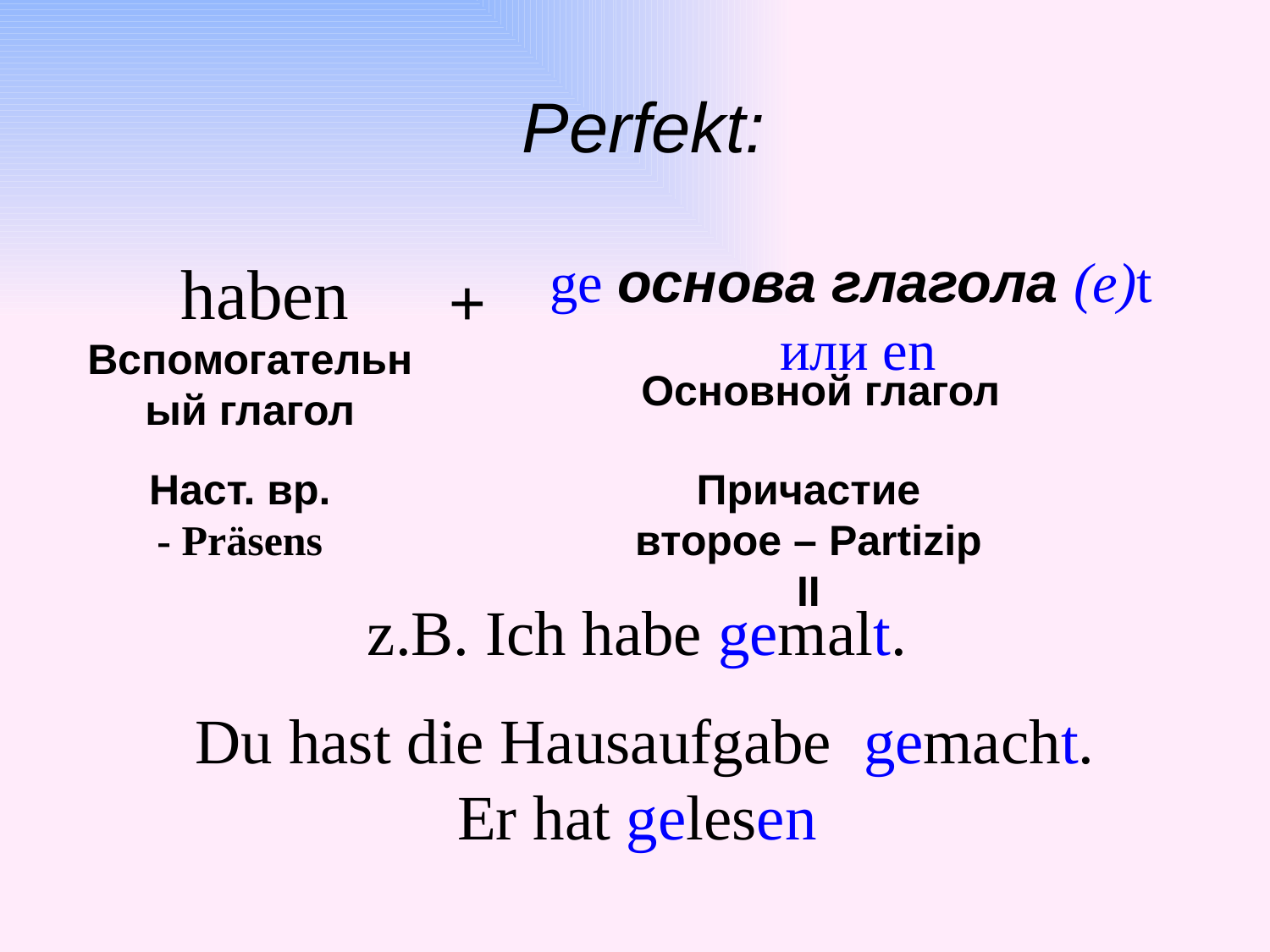

Perfekt:
ge основа глагола (е)t  или en
haben
+
Вспомогательный глагол

Основной глагол

Наст. вр. - Präsens
Причастие второе – Partizip II
z.B. Ich habe gemalt.
Du hast die Hausaufgabe  gemacht. Er hat gelesen